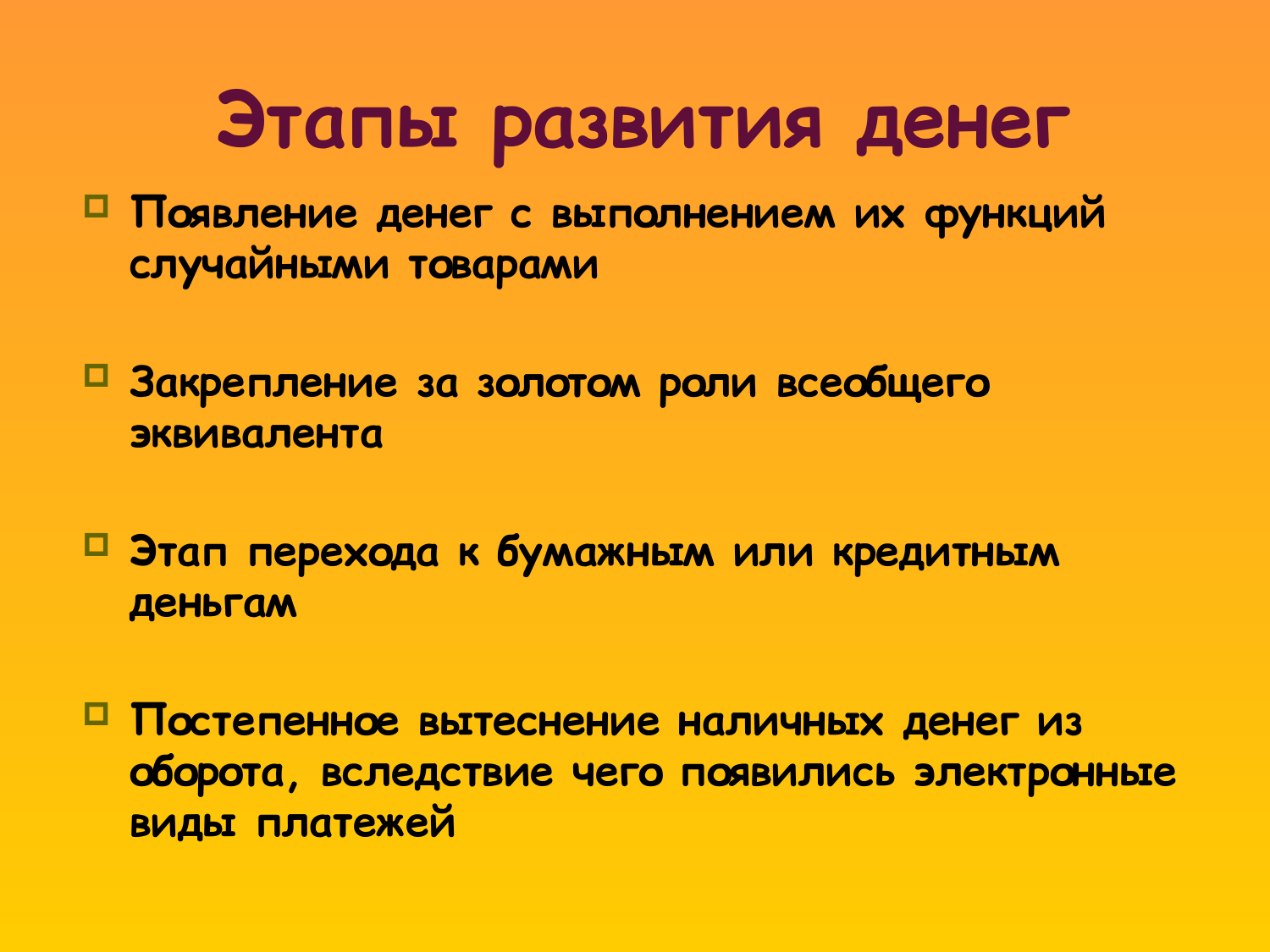

# Этапы развития денег
Появление денег с выполнением их функций случайными товарами

Закрепление за золотом роли всеобщего эквивалента

Этап перехода к бумажным или кредитным деньгам

Постепенное вытеснение наличных денег из оборота, вследствие чего появились электронные виды платежей